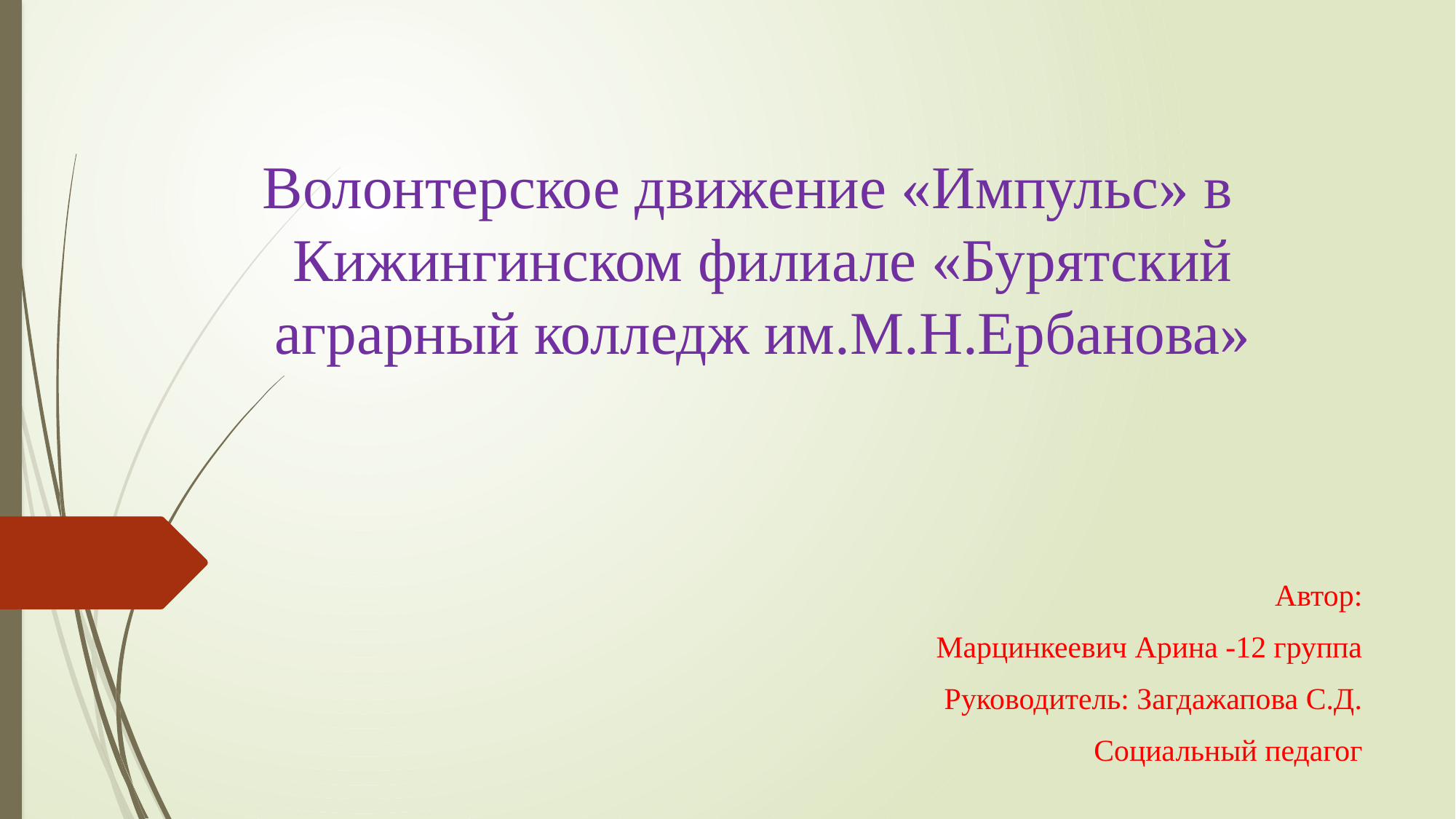

# Волонтерское движение «Импульс» в Кижингинском филиале «Бурятский аграрный колледж им.М.Н.Ербанова»
Автор:
Марцинкеевич Арина -12 группа
Руководитель: Загдажапова С.Д.
Социальный педагог